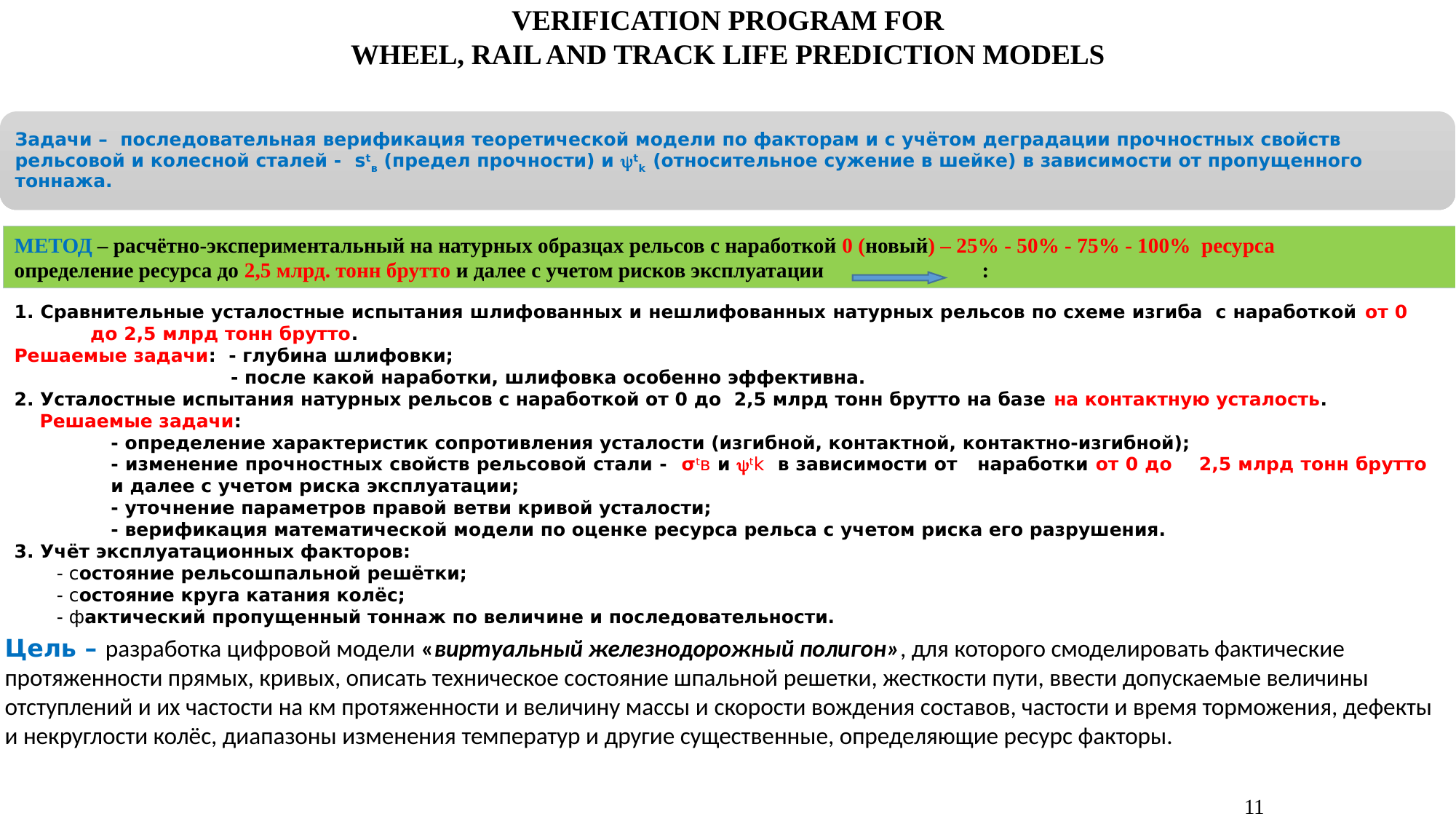

VERIFICATION PROGRAM FOR
WHEEL, RAIL AND TRACK LIFE PREDICTION MODELS

Задачи –  последовательная верификация теоретической модели по факторам и с учётом деградации прочностных свойств рельсовой и колесной сталей -  stв (предел прочности) и ψtk  (относительное сужение в шейке) в зависимости от пропущенного  тоннажа.
МЕТОД – расчётно-экспериментальный на натурных образцах рельсов с наработкой 0 (новый) – 25% - 50% - 75% - 100%  ресурса 	            определение ресурса до 2,5 млрд. тонн брутто и далее с учетом рисков эксплуатации                              :

1. Сравнительные усталостные испытания шлифованных и нешлифованных натурных рельсов по схеме изгиба  с наработкой от 0                до 2,5 млрд тонн брутто.
Решаемые задачи:  - глубина шлифовки;
                                  - после какой наработки, шлифовка особенно эффективна.
2. Усталостные испытания натурных рельсов с наработкой от 0 до  2,5 млрд тонн брутто на базе на контактную усталость.
    Решаемые задачи:
- определение характеристик сопротивления усталости (изгибной, контактной, контактно-изгибной);
- изменение прочностных свойств рельсовой стали -  σtв и ψtk  в зависимости от   наработки от 0 до    2,5 млрд тонн брутто и далее с учетом риска эксплуатации;
- уточнение параметров правой ветви кривой усталости;
- верификация математической модели по оценке ресурса рельса с учетом риска его разрушения.
3. Учёт эксплуатационных факторов:
- состояние рельсошпальной решётки;
- состояние круга катания колёс;
- фактический пропущенный тоннаж по величине и последовательности.
Цель – разработка цифровой модели «виртуальный железнодорожный полигон», для которого смоделировать фактические протяженности прямых, кривых, описать техническое состояние шпальной решетки, жесткости пути, ввести допускаемые величины отступлений и их частости на км протяженности и величину массы и скорости вождения составов, частости и время торможения, дефекты и некруглости колёс, диапазоны изменения температур и другие существенные, определяющие ресурс факторы.

11